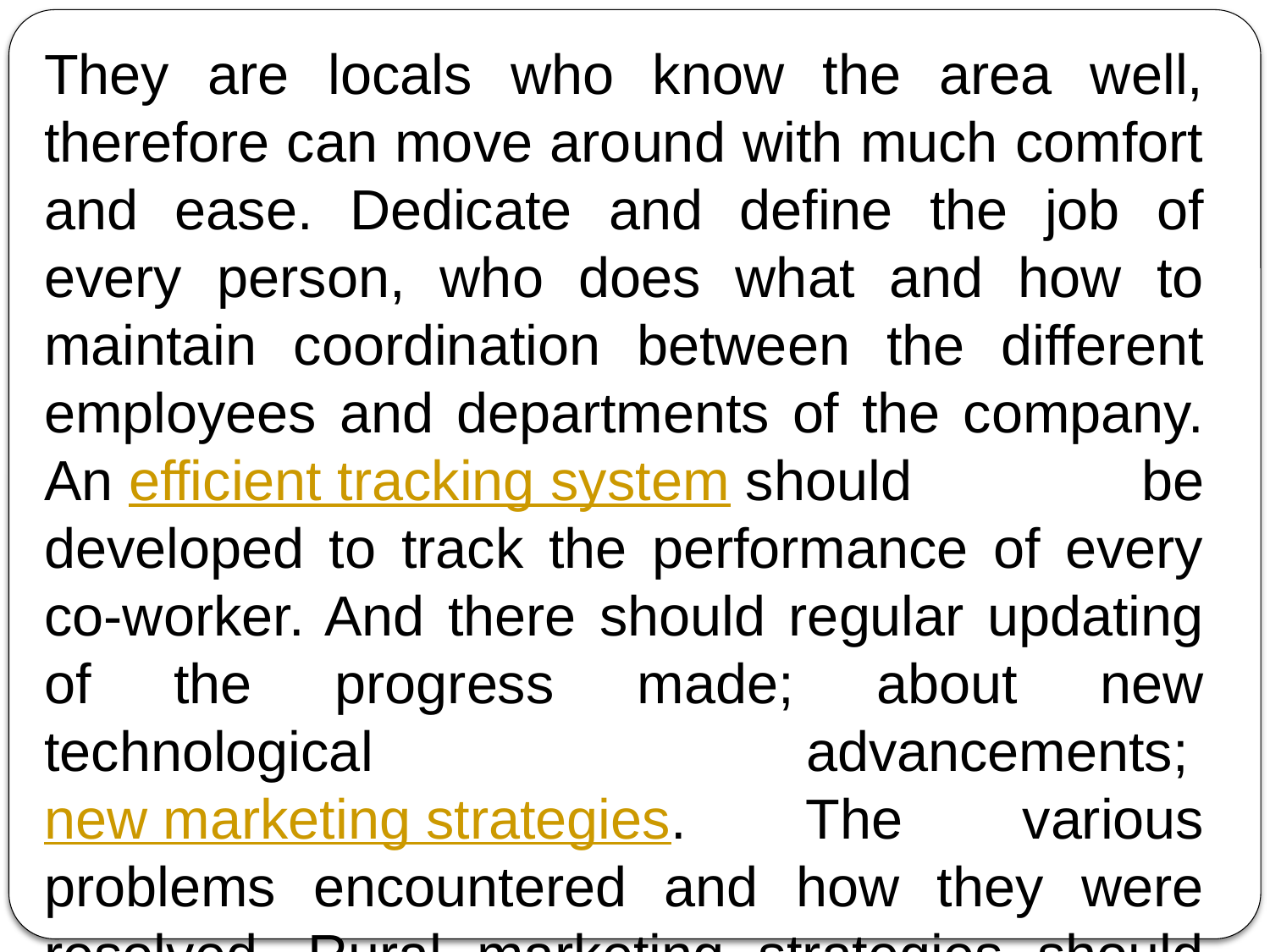

They are locals who know the area well, therefore can move around with much comfort and ease. Dedicate and define the job of every person, who does what and how to maintain coordination between the different employees and departments of the company. An efficient tracking system should be developed to track the performance of every co-worker. And there should regular updating of the progress made; about new technological advancements; new marketing strategies. The various problems encountered and how they were resolved. Rural marketing strategies should be developed to predict future sales and profit.